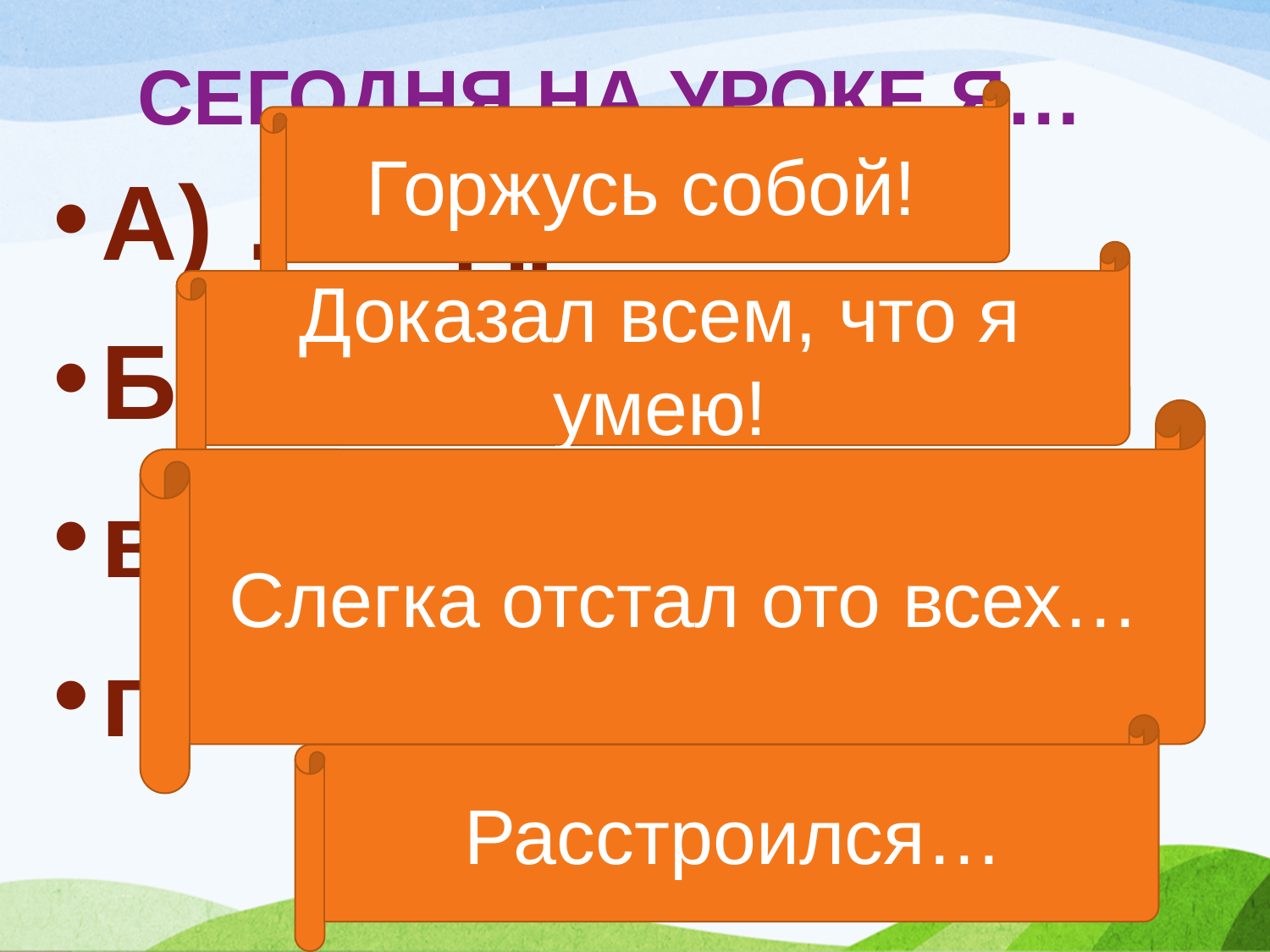

# СЕГОДНЯ НА УРОКЕ Я…
Горжусь собой!
А) …задрал нос
Б)… утёр всем нос
в) …остался с носом
г) …повесил нос
Доказал всем, что я умею!
Слегка отстал ото всех…
Расстроился…